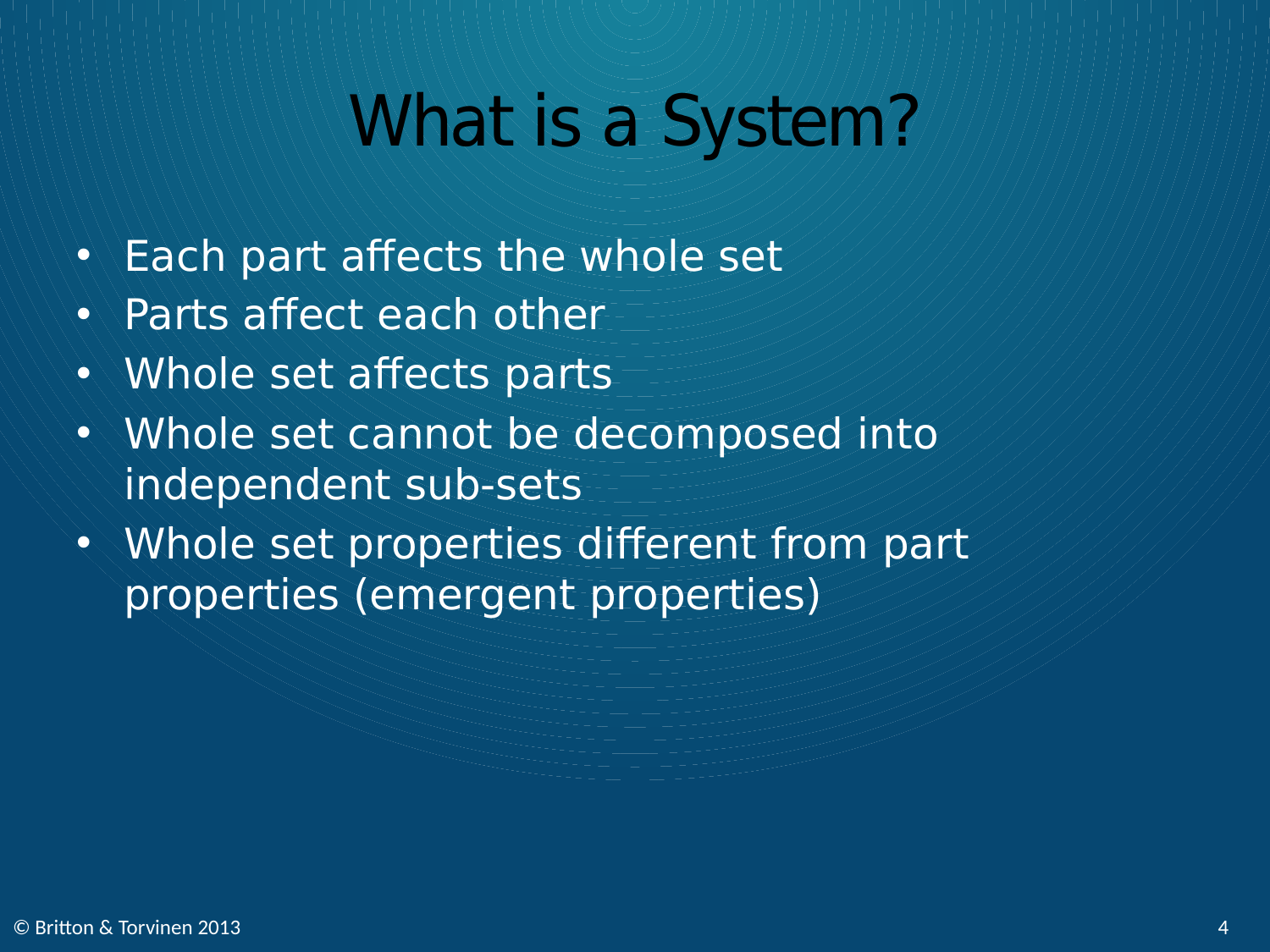

# What is a System?
Each part affects the whole set
Parts affect each other
Whole set affects parts
Whole set cannot be decomposed into independent sub-sets
Whole set properties different from part properties (emergent properties)
© Britton & Torvinen 2013
4